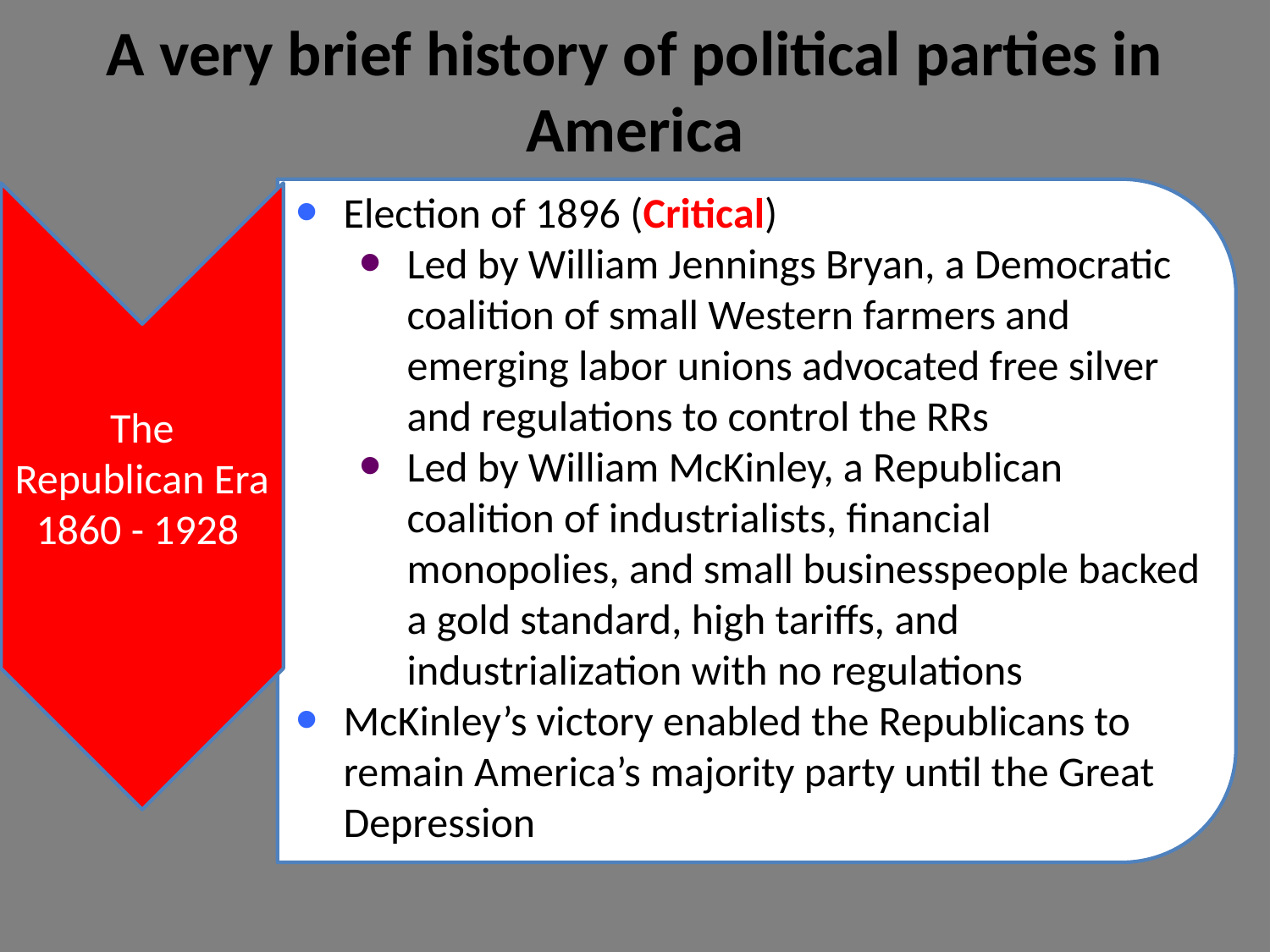

A very brief history of political parties in America

Election of 1896 (Critical)
Led by William Jennings Bryan, a Democratic coalition of small Western farmers and emerging labor unions advocated free silver and regulations to control the RRs
Led by William McKinley, a Republican coalition of industrialists, financial monopolies, and small businesspeople backed a gold standard, high tariffs, and industrialization with no regulations
McKinley’s victory enabled the Republicans to remain America’s majority party until the Great Depression

The Republican Era 1860 - 1928